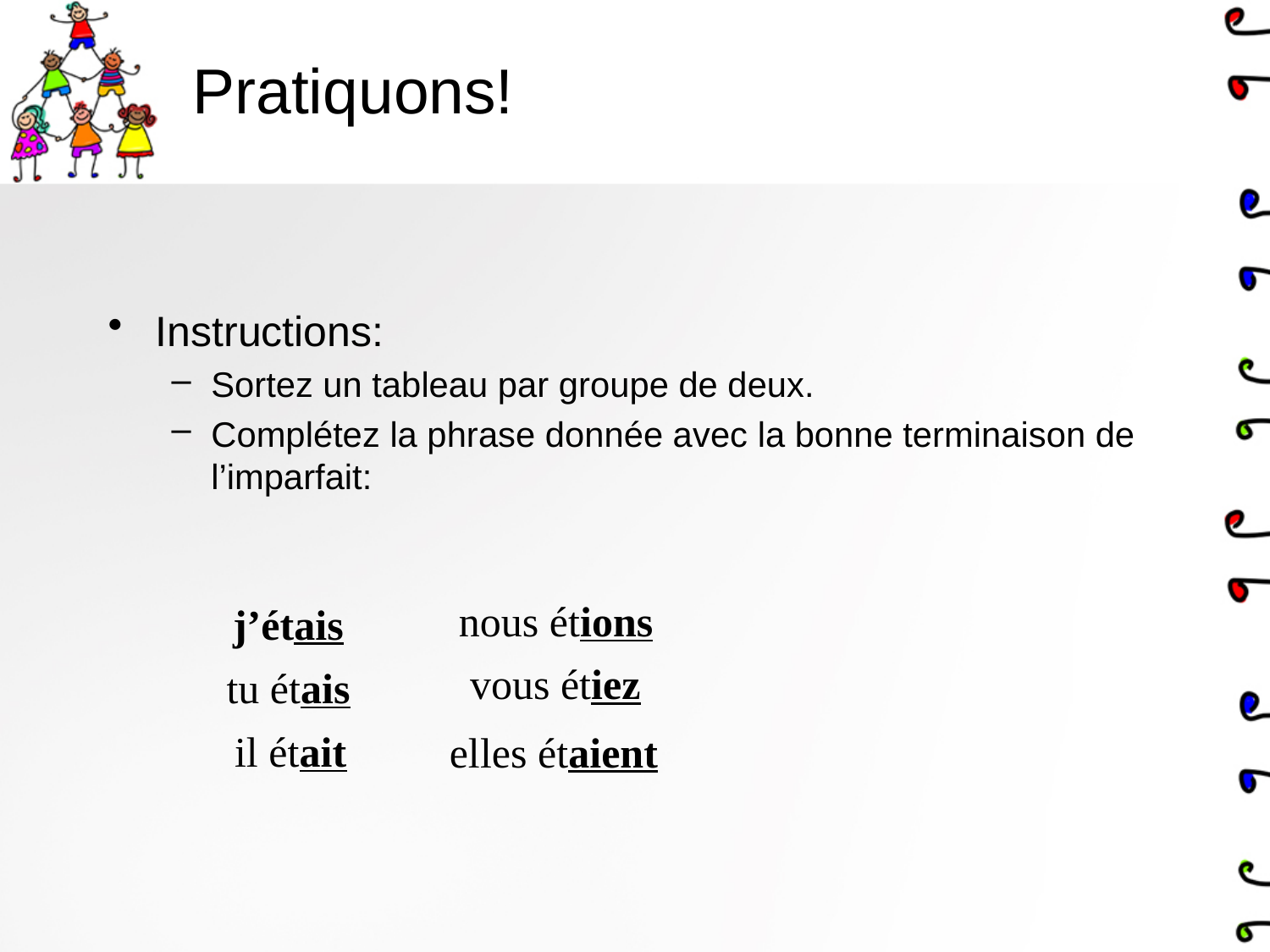

# Pratiquons!
Instructions:
Sortez un tableau par groupe de deux.
Complétez la phrase donnée avec la bonne terminaison de l’imparfait:
nous étions
j’étais
vous étiez
tu étais
il était
elles étaient